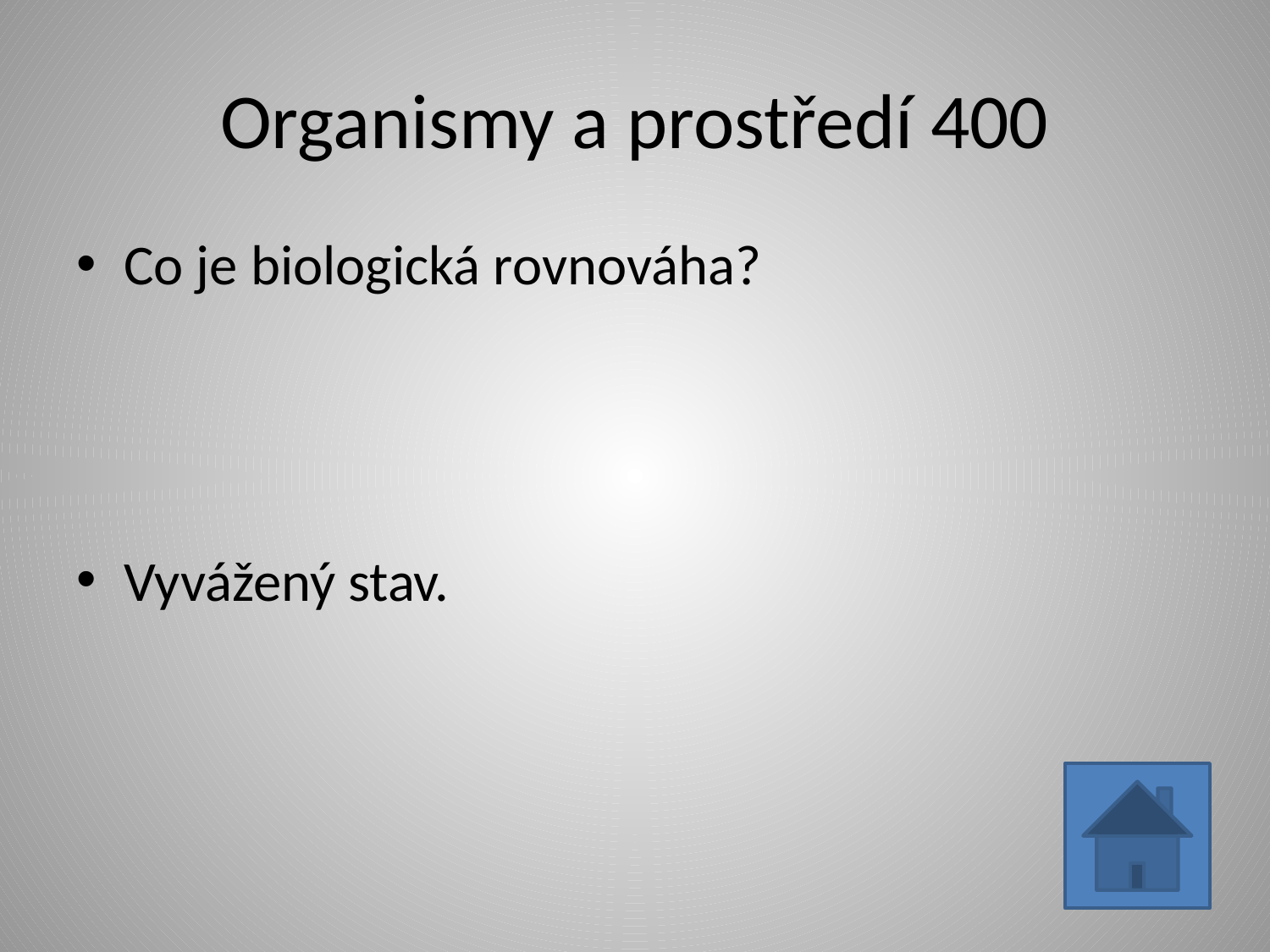

# Organismy a prostředí 400
Co je biologická rovnováha?

Vyvážený stav.